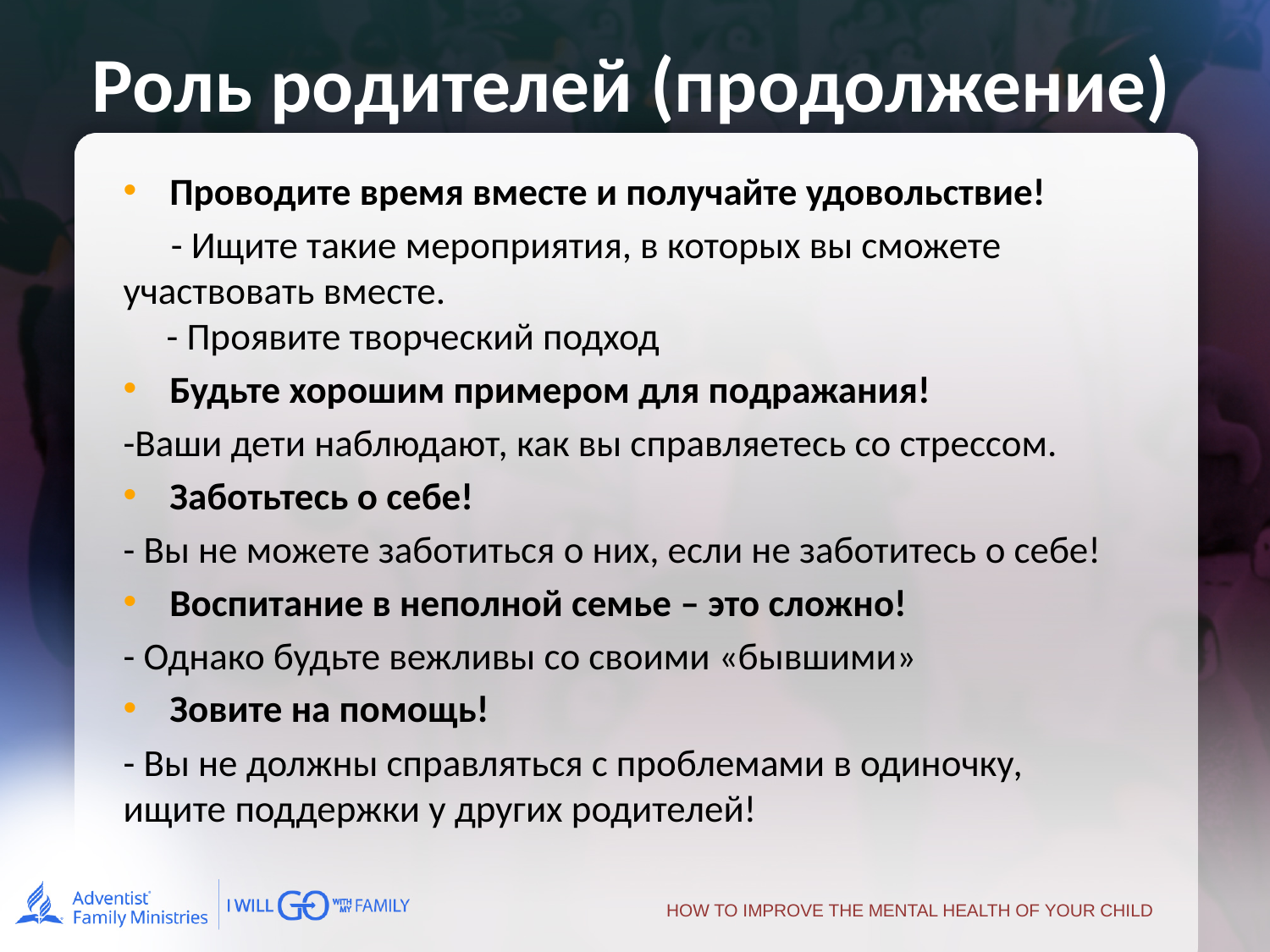

# Роль родителей (продолжение)
Проводите время вместе и получайте удовольствие!
- Ищите такие мероприятия, в которых вы сможете участвовать вместе.
     - Проявите творческий подход
Будьте хорошим примером для подражания!
-Ваши дети наблюдают, как вы справляетесь со стрессом.
Заботьтесь о себе!
- Вы не можете заботиться о них, если не заботитесь о себе!
Воспитание в неполной семье – это сложно!
- Однако будьте вежливы со своими «бывшими»
Зовите на помощь!
- Вы не должны справляться с проблемами в одиночку,
ищите поддержки у других родителей!